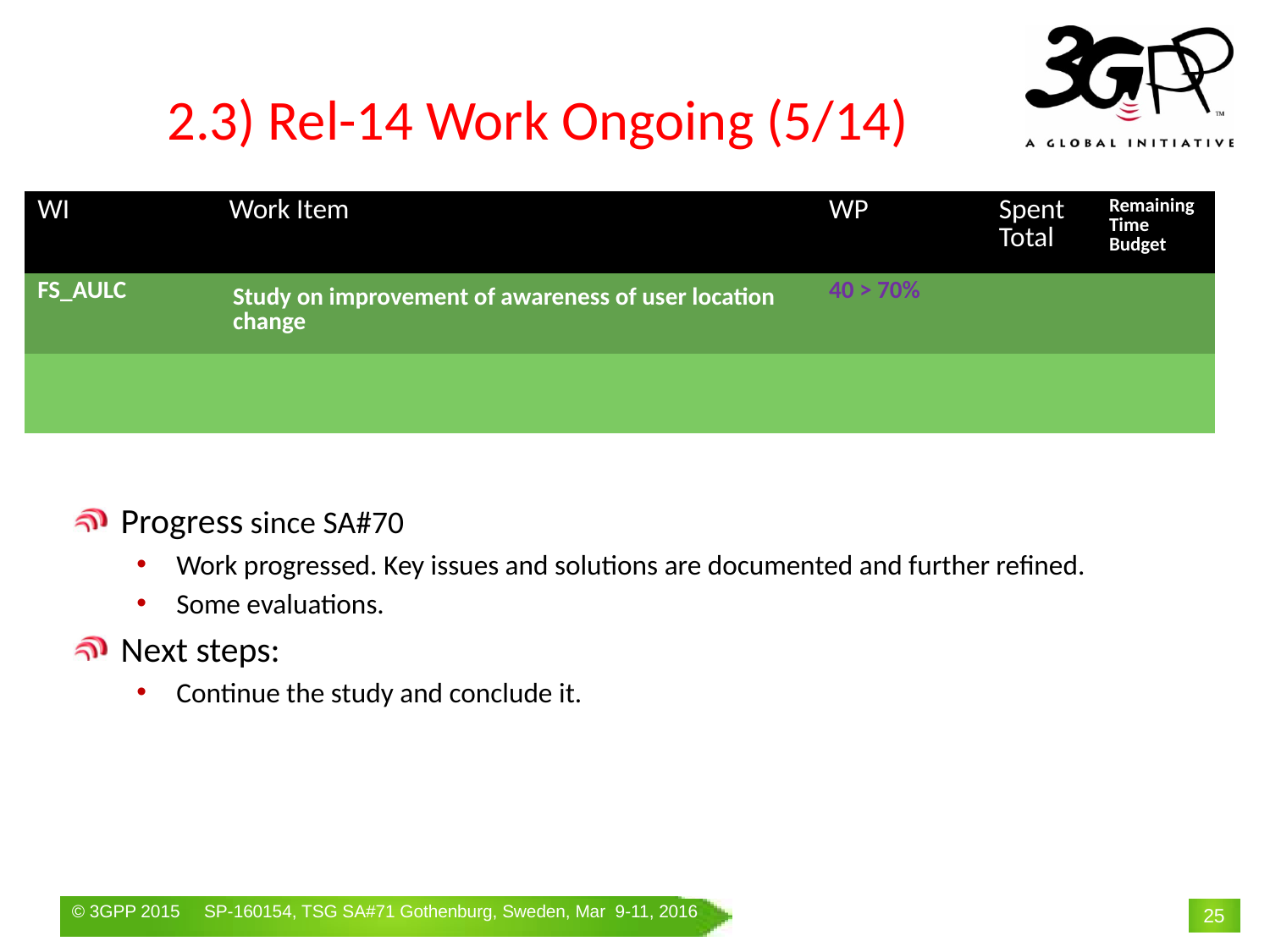

# 2.3) Rel-14 Work Ongoing (5/14)
| WI | Work Item | WP | Spent Total | Remaining Time Budget |
| --- | --- | --- | --- | --- |
| FS\_AULC | Study on improvement of awareness of user location change | 40 > 70% |  |  |
|  |  |  |  |  |
Progress since SA#70
Work progressed. Key issues and solutions are documented and further refined.
Some evaluations.
Next steps:
Continue the study and conclude it.